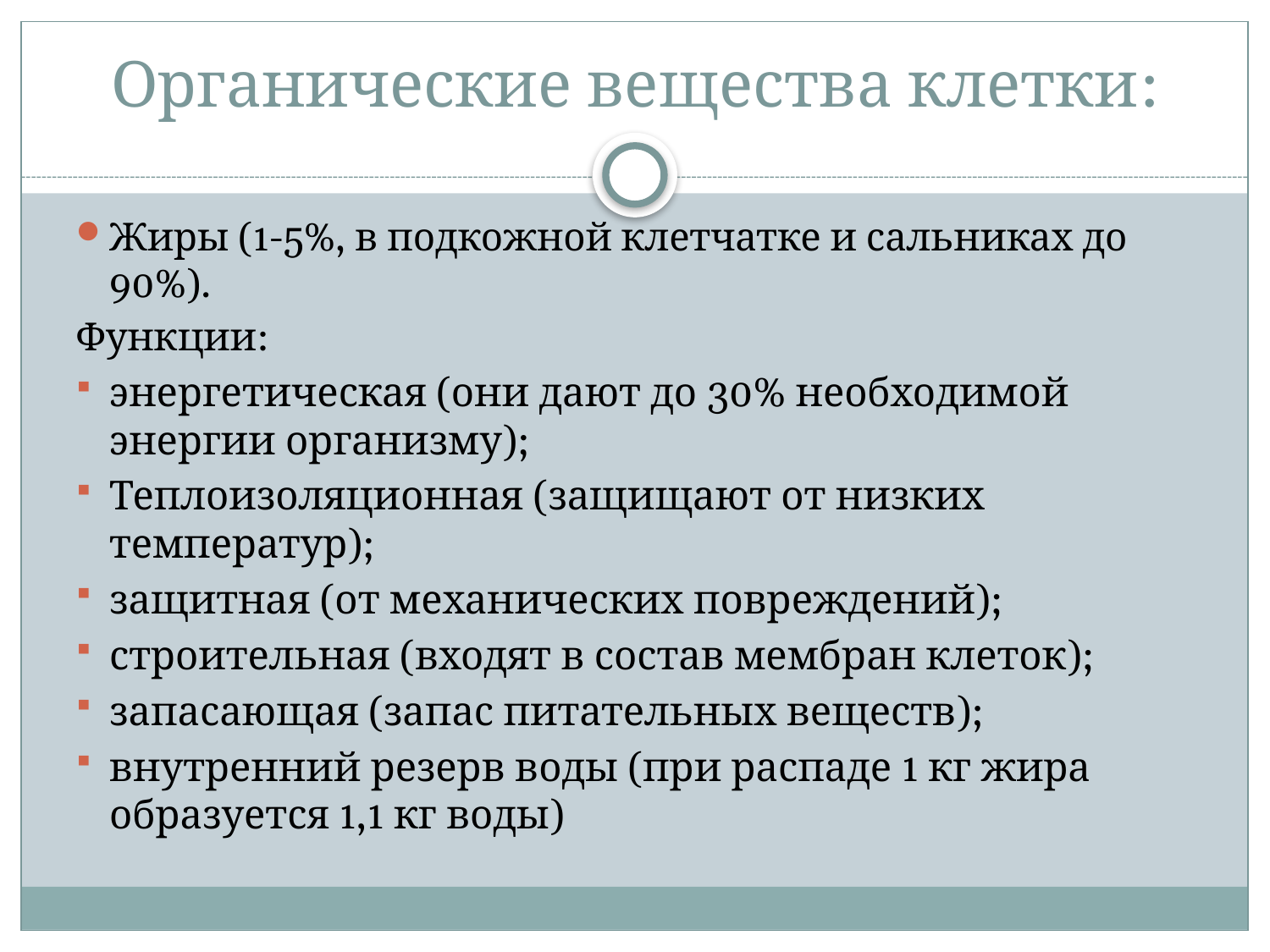

# Органические вещества клетки:
Жиры (1-5%, в подкожной клетчатке и сальниках до 90%).
Функции:
энергетическая (они дают до 30% необходимой энергии организму);
Теплоизоляционная (защищают от низких температур);
защитная (от механических повреждений);
строительная (входят в состав мембран клеток);
запасающая (запас питательных веществ);
внутренний резерв воды (при распаде 1 кг жира образуется 1,1 кг воды)